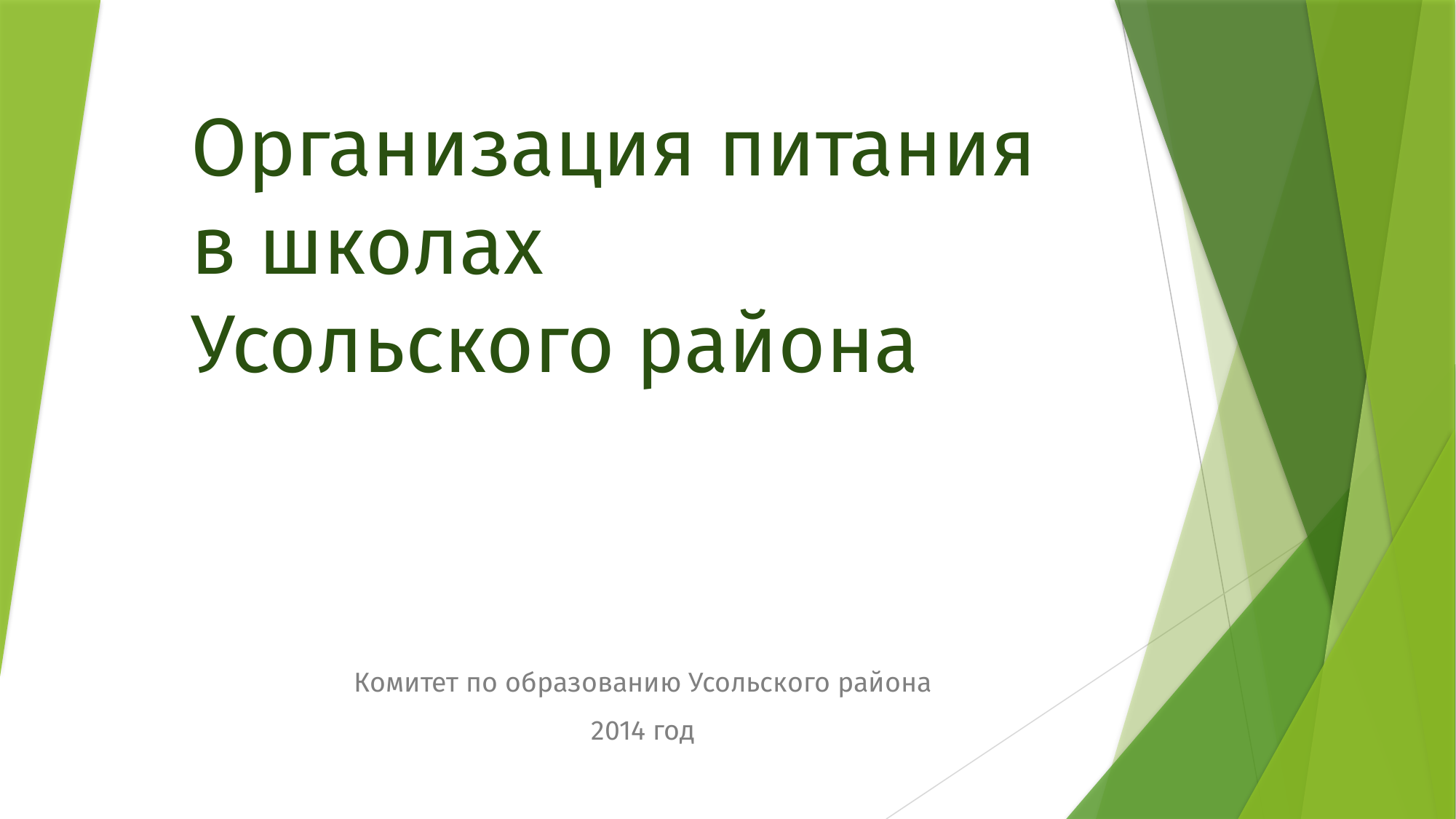

# Организация питания в школах Усольского района
Комитет по образованию Усольского района
2014 год